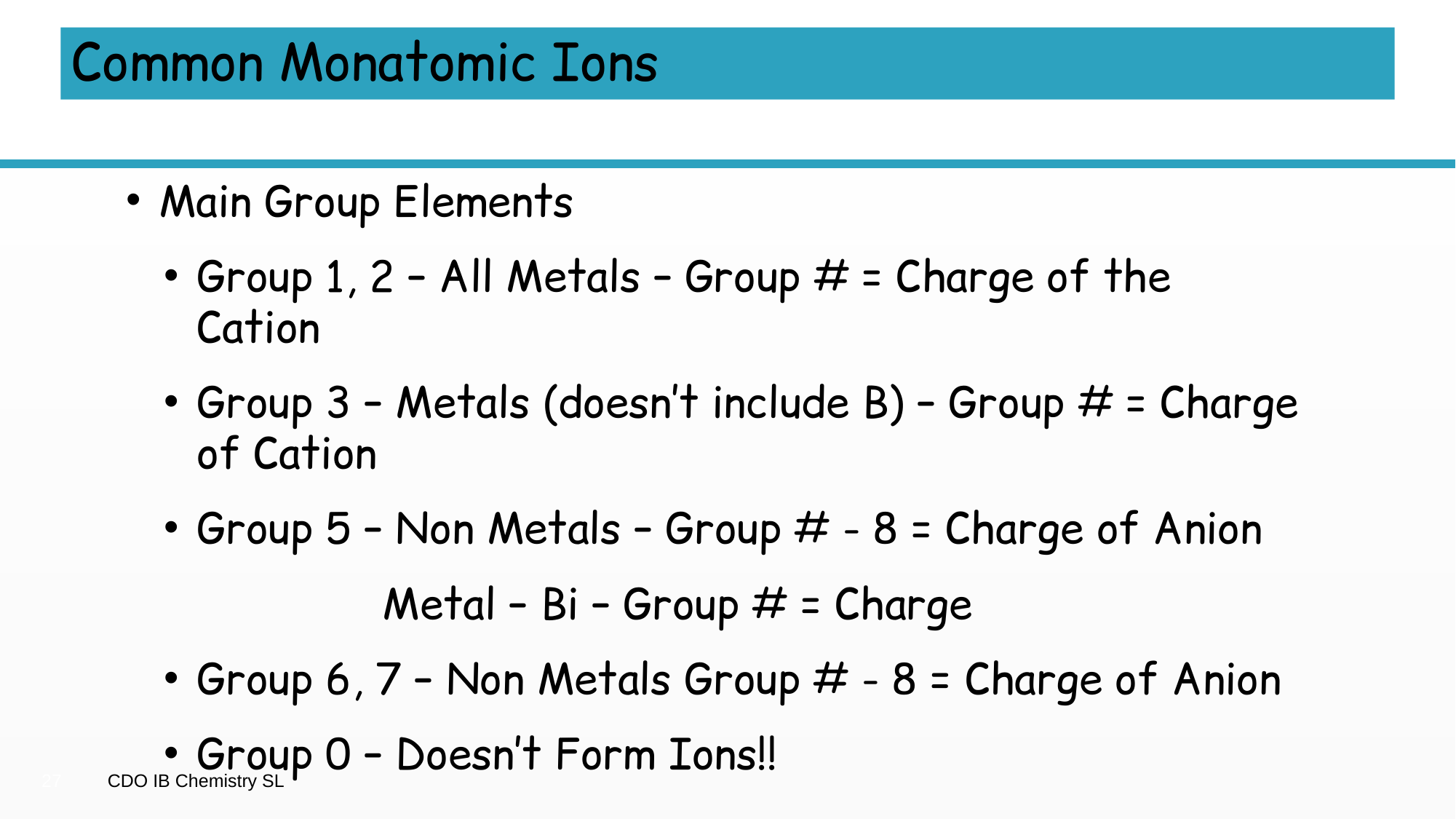

# Common Monatomic Ions
Main Group Elements
Group 1, 2 – All Metals – Group # = Charge of the Cation
Group 3 – Metals (doesn’t include B) – Group # = Charge of Cation
Group 5 – Non Metals – Group # - 8 = Charge of Anion
		Metal – Bi – Group # = Charge
Group 6, 7 – Non Metals Group # - 8 = Charge of Anion
Group 0 – Doesn’t Form Ions!!
27
CDO IB Chemistry SL